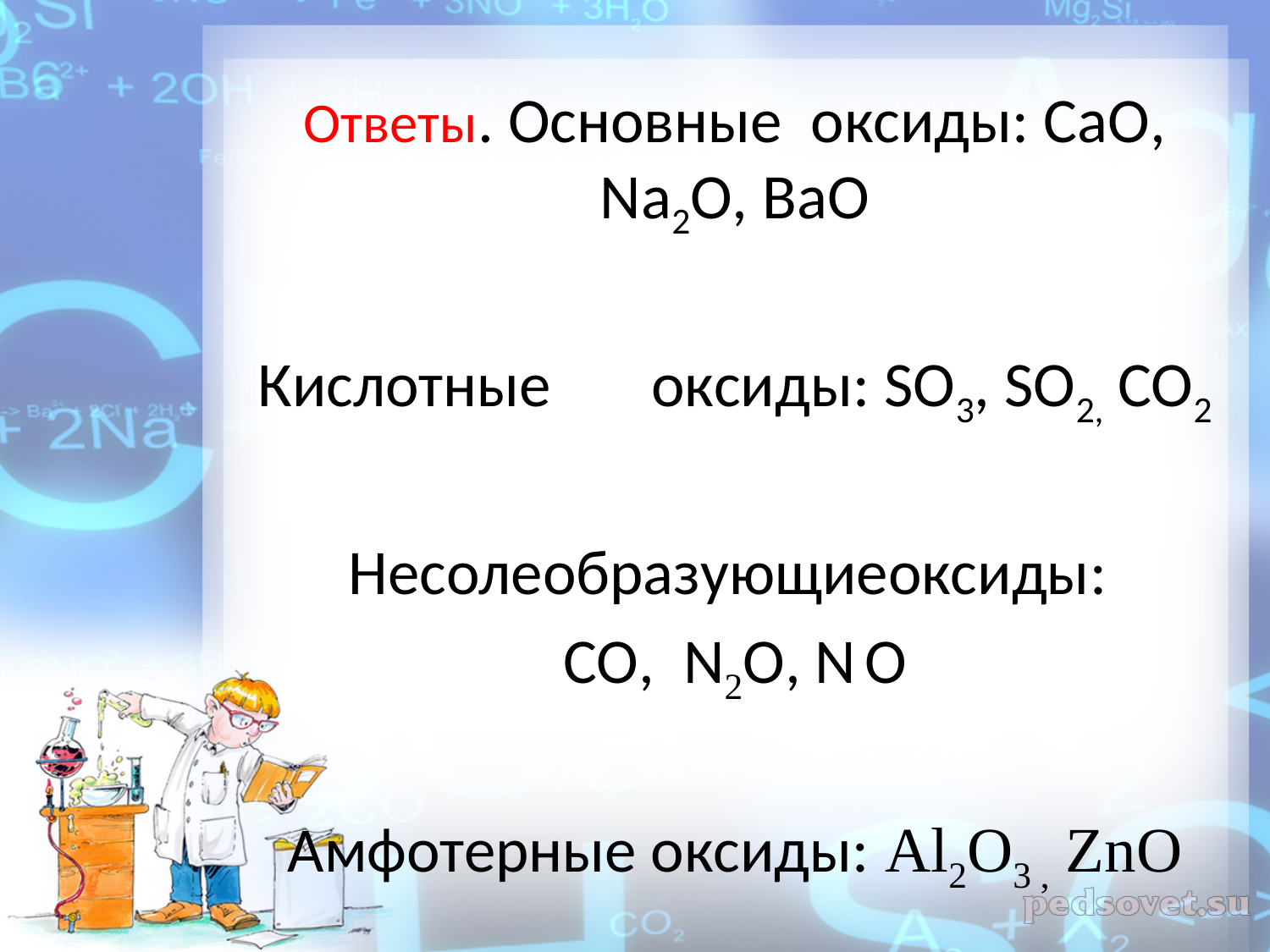

#
Ответы. Основные  оксиды: CaO, Na2O, BaO

Кислотные       оксиды: SO3, SO2, CO2

Несолеобразующиеоксиды:
CO,  N2O, N O

Амфотерные оксиды: Аl2O3 , ZnO